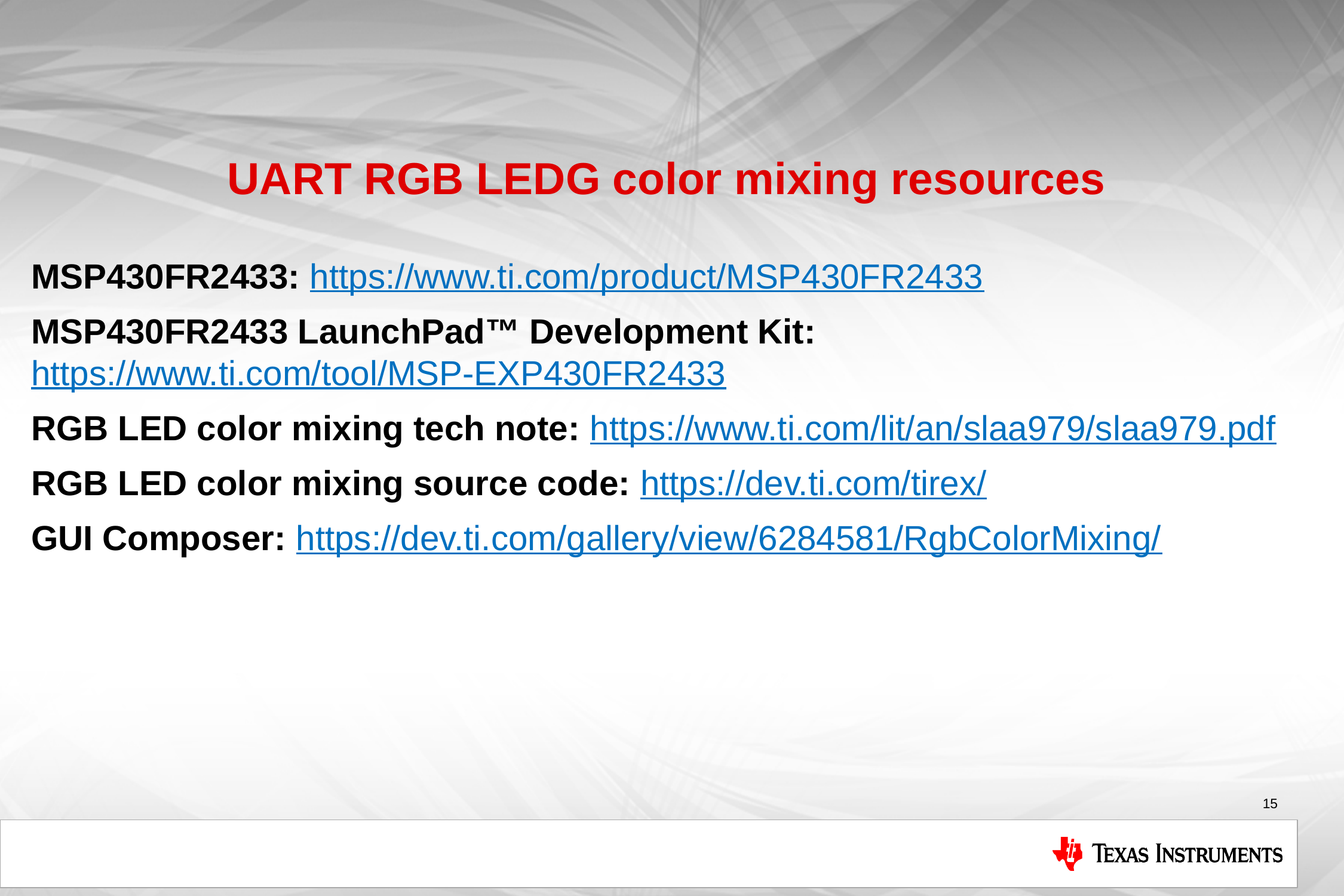

# UART RGB LEDG color mixing resources
MSP430FR2433: https://www.ti.com/product/MSP430FR2433
MSP430FR2433 LaunchPad™ Development Kit: https://www.ti.com/tool/MSP-EXP430FR2433
RGB LED color mixing tech note: https://www.ti.com/lit/an/slaa979/slaa979.pdf
RGB LED color mixing source code: https://dev.ti.com/tirex/
GUI Composer: https://dev.ti.com/gallery/view/6284581/RgbColorMixing/

15